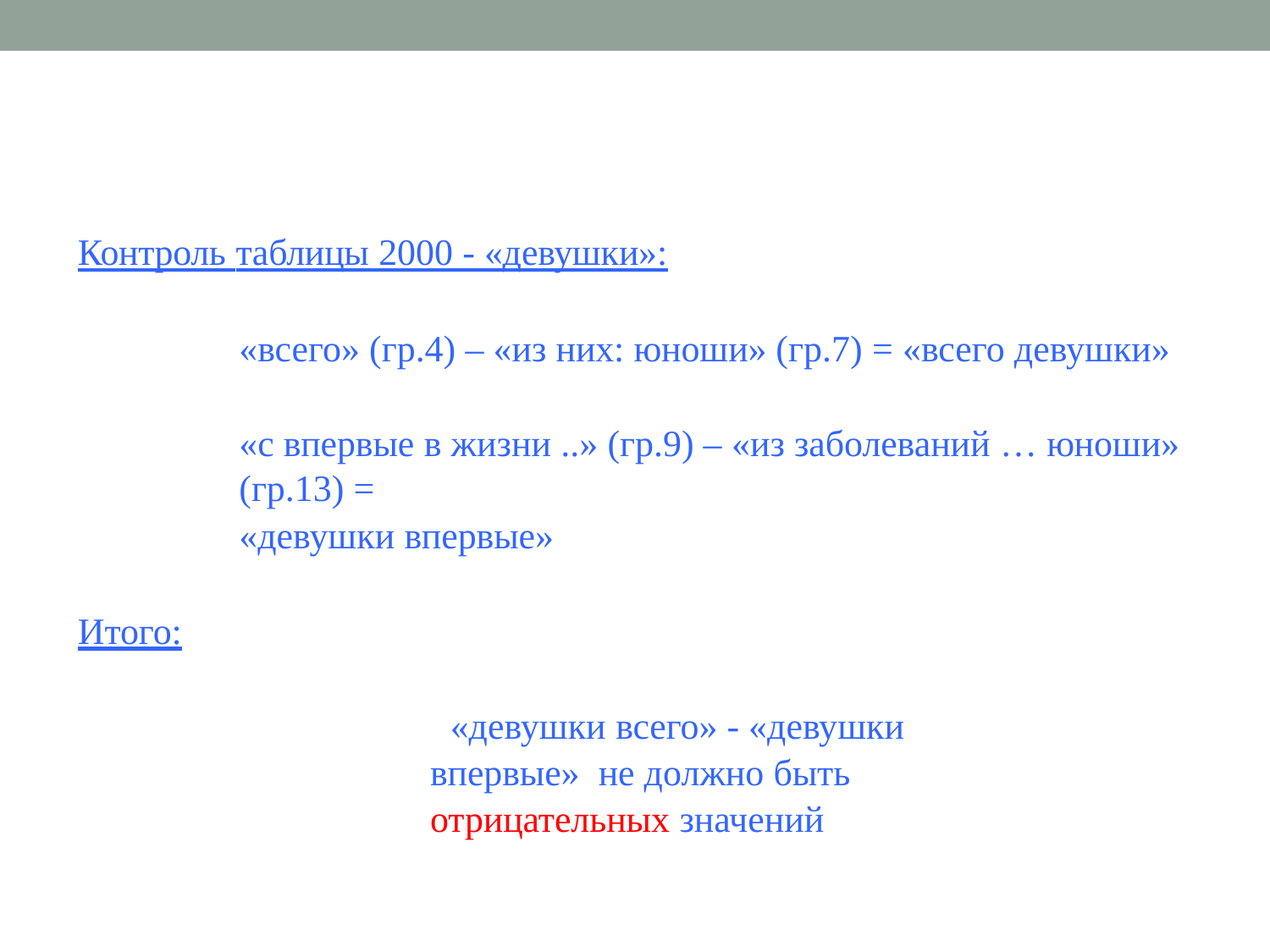

#
Контроль таблицы 2000 - «девушки»:

«всего» (гр.4) – «из них: юноши» (гр.7) = «всего девушки»

«с впервые в жизни ..» (гр.9) – «из заболеваний … юноши»	(гр.13) =
«девушки впервые»

Итого:

«девушки всего» - «девушки впервые»  не должно быть отрицательных значений